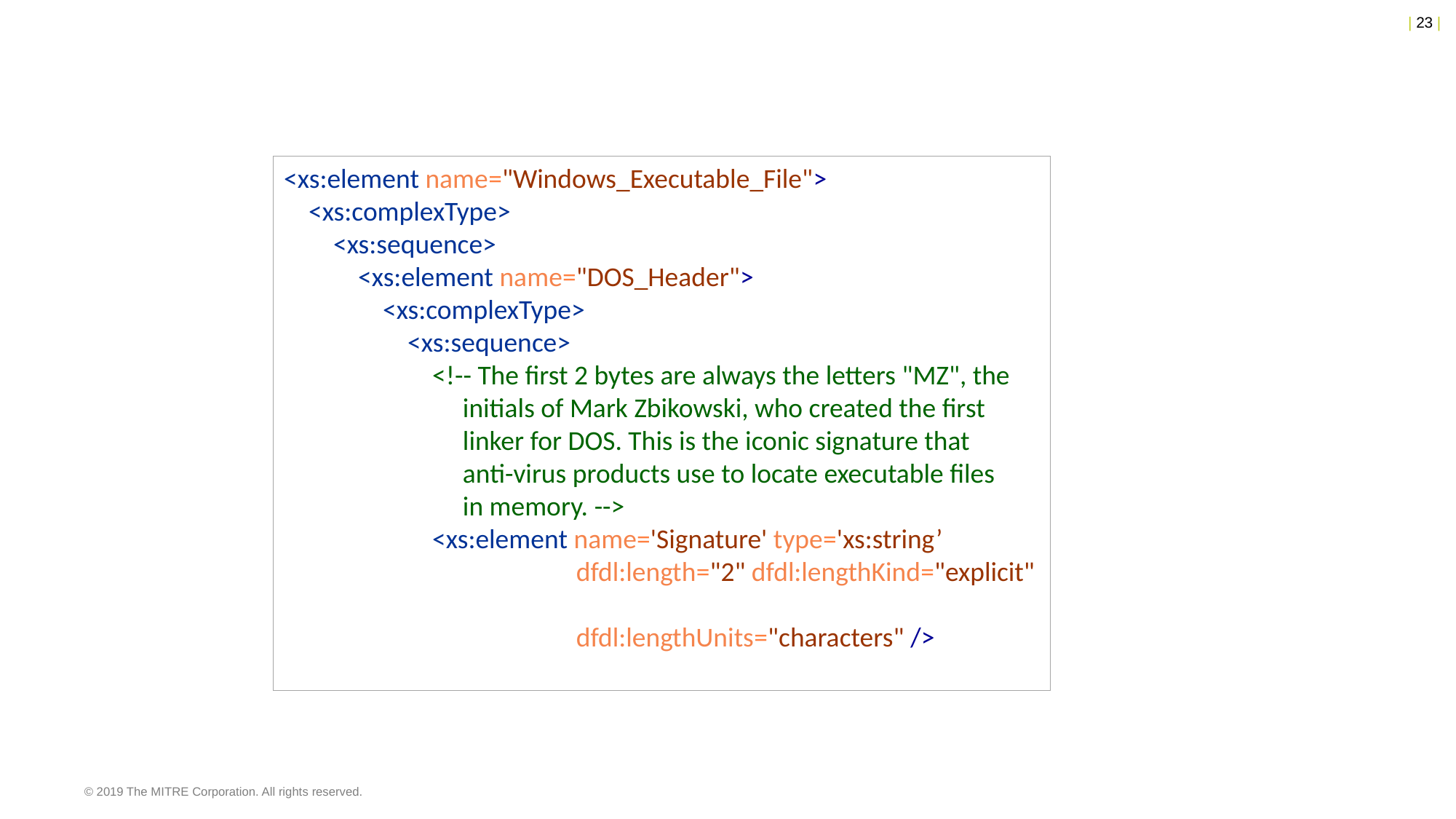

<xs:element name="Windows_Executable_File">
    <xs:complexType>
        <xs:sequence>
            <xs:element name="DOS_Header">
                <xs:complexType>
                    <xs:sequence>
                        <!-- The first 2 bytes are always the letters "MZ", the
                             initials of Mark Zbikowski, who created the first
                             linker for DOS. This is the iconic signature that
                             anti-virus products use to locate executable files
                             in memory. -->
                        <xs:element name='Signature' type='xs:string’
  		            dfdl:length="2" dfdl:lengthKind="explicit"
 		            dfdl:lengthUnits="characters" />
© 2019 The MITRE Corporation. All rights reserved.